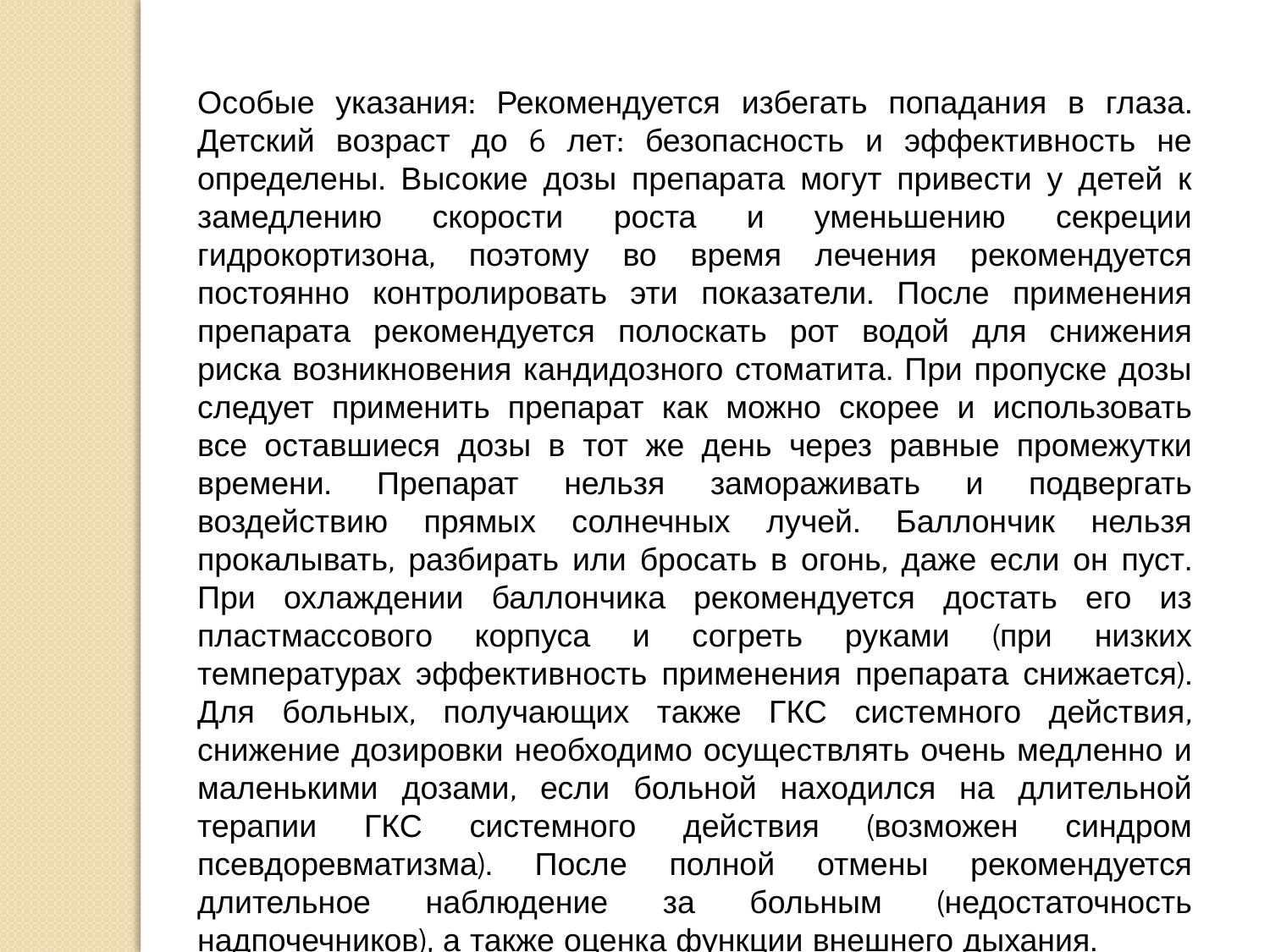

Особые указания: Рекомендуется избегать попадания в глаза. Детский возраст до 6 лет: безопасность и эффективность не определены. Высокие дозы препарата могут привести у детей к замедлению скорости роста и уменьшению секреции гидрокортизона, поэтому во время лечения рекомендуется постоянно контролировать эти показатели. После применения препарата рекомендуется полоскать рот водой для снижения риска возникновения кандидозного стоматита. При пропуске дозы следует применить препарат как можно скорее и использовать все оставшиеся дозы в тот же день через равные промежутки времени. Препарат нельзя замораживать и подвергать воздействию прямых солнечных лучей. Баллончик нельзя прокалывать, разбирать или бросать в огонь, даже если он пуст. При охлаждении баллончика рекомендуется достать его из пластмассового корпуса и согреть руками (при низких температурах эффективность применения препарата снижается). Для больных, получающих также ГКС системного действия, снижение дозировки необходимо осуществлять очень медленно и маленькими дозами, если больной находился на длительной терапии ГКС системного действия (возможен синдром псевдоревматизма). После полной отмены рекомендуется длительное наблюдение за больным (недостаточность надпочечников), а также оценка функции внешнего дыхания.